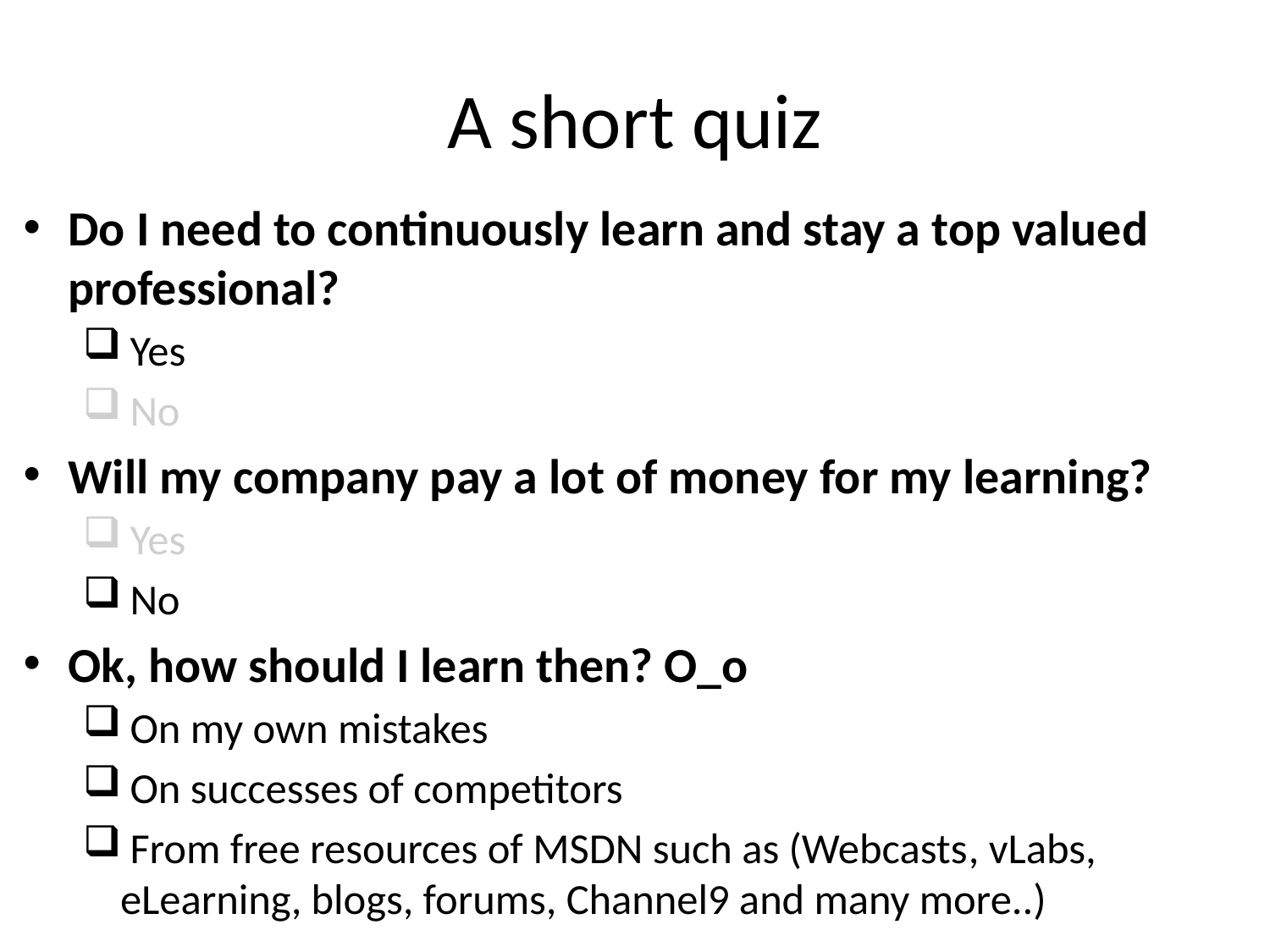

# A short quiz
Do I need to continuously learn and stay a top valued professional?
 Yes
 No
Will my company pay a lot of money for my learning?
 Yes
 No
Ok, how should I learn then? O_o
 On my own mistakes
 On successes of competitors
 From free resources of MSDN such as (Webcasts, vLabs, eLearning, blogs, forums, Channel9 and many more..)